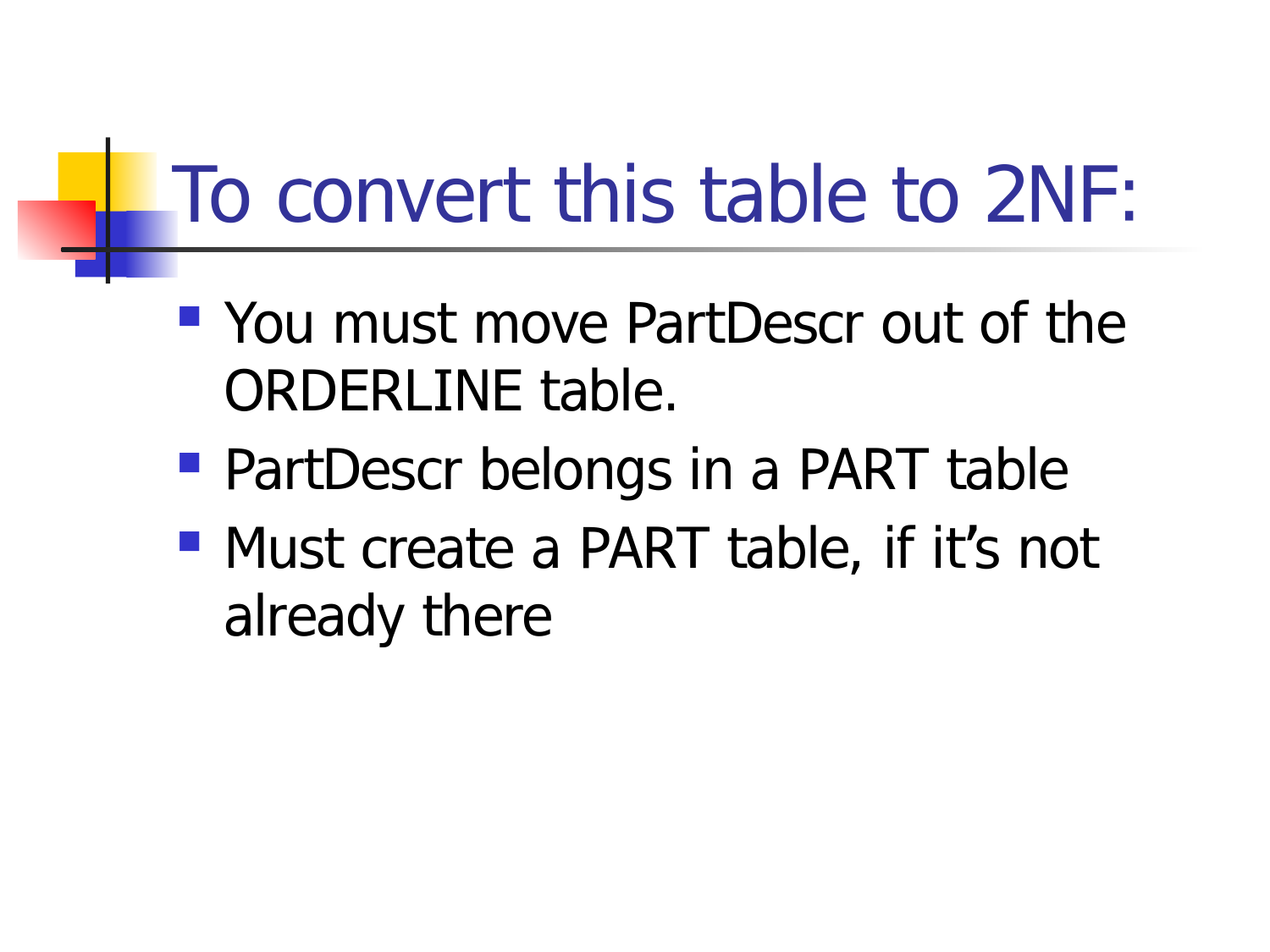

# To convert this table to 2NF:
You must move PartDescr out of the ORDERLINE table.
PartDescr belongs in a PART table
Must create a PART table, if it’s not already there